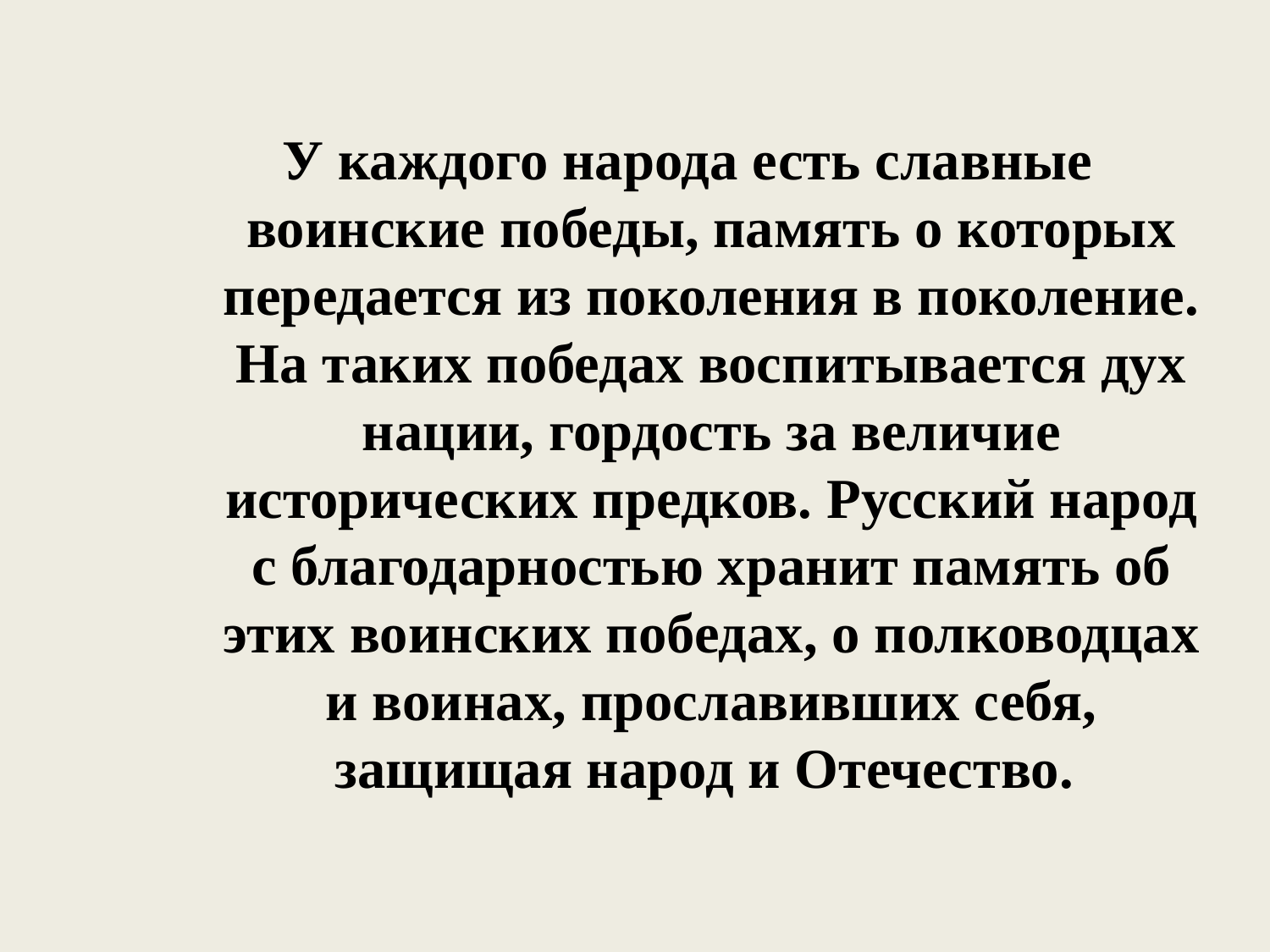

У каждого народа есть славные воинские победы, память о которых передается из поколения в поколение. На таких победах воспитывается дух нации, гордость за величие исторических предков. Русский народ с благодарностью хранит память об этих воинских победах, о полководцах и воинах, прославивших себя, защищая народ и Отечество.